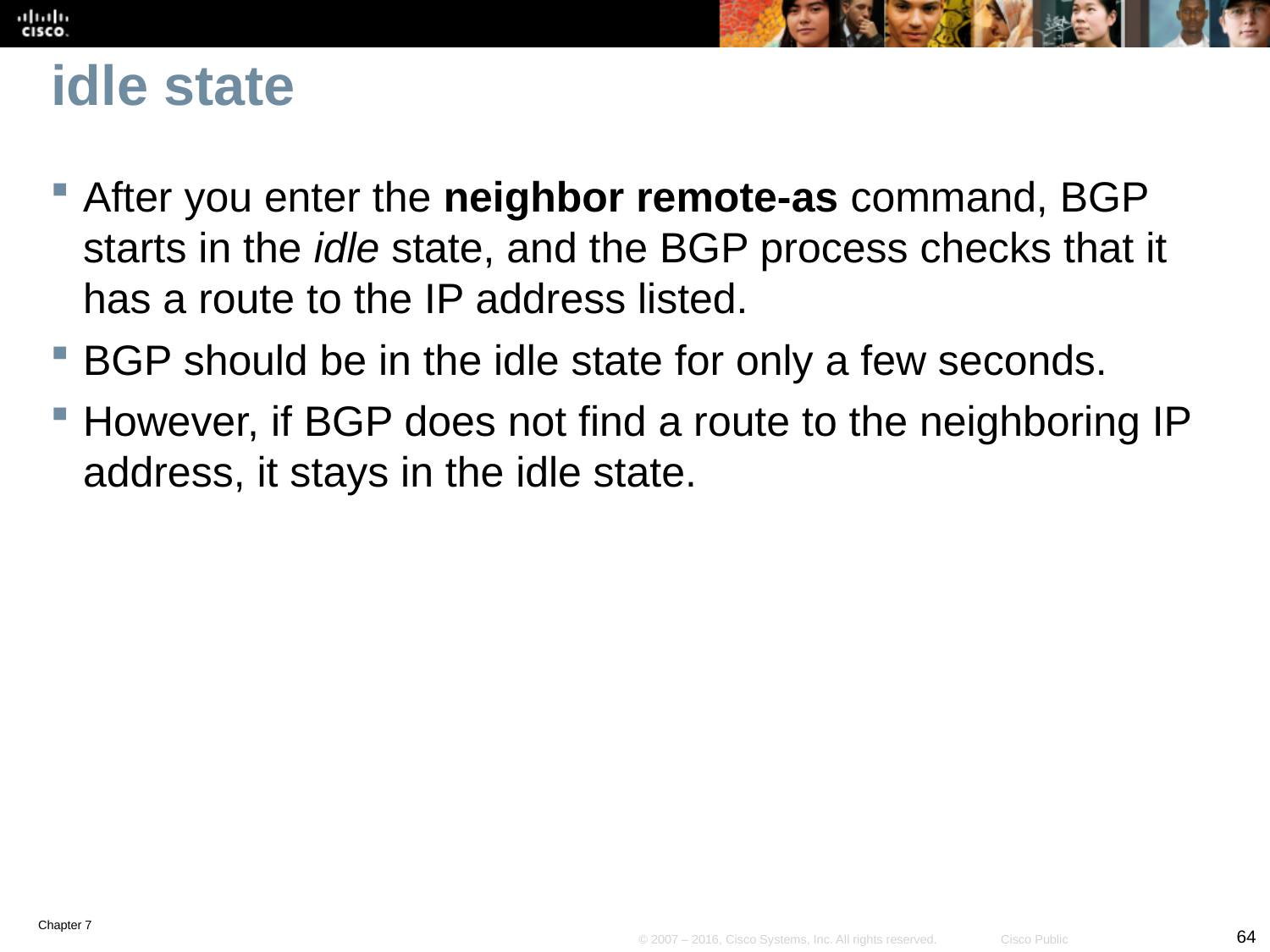

# idle state
After you enter the neighbor remote-as command, BGP starts in the idle state, and the BGP process checks that it has a route to the IP address listed.
BGP should be in the idle state for only a few seconds.
However, if BGP does not find a route to the neighboring IP address, it stays in the idle state.